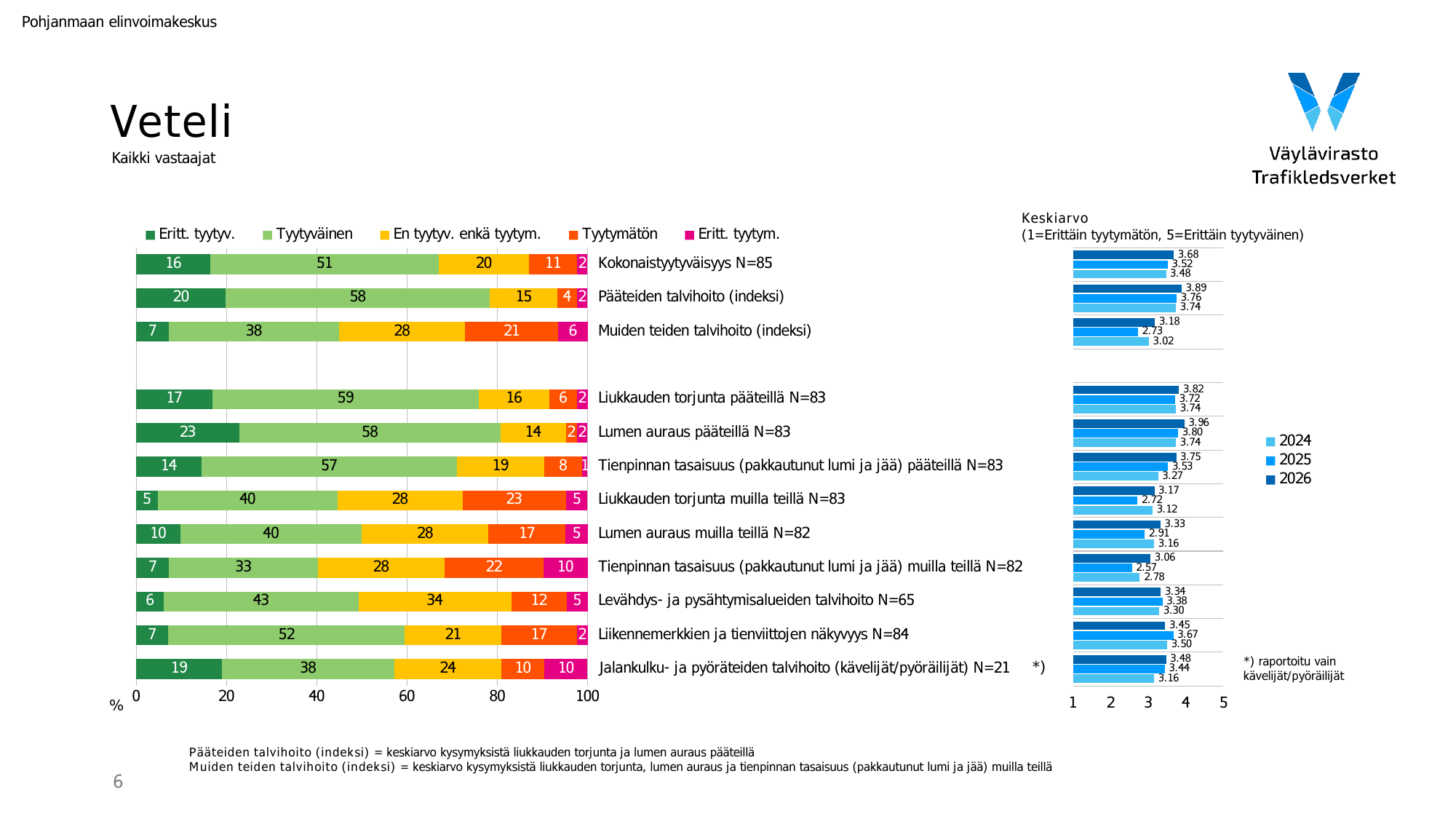

Pohjanmaan elinvoimakeskus
# Veteli
Kaikki vastaajat
Keskiarvo
(1=Erittäin tyytymätön, 5=Erittäin tyytyväinen)

### Chart

| Category | Eritt. tyytyv. | Tyytyväinen | En tyytyv. enkä tyytym. | Tyytymätön | Eritt. tyytym. |
|---|---|---|---|---|---|
| Kokonaistyytyväisyys N=85 | 16.470588235294116 | 50.588235294117645 | 20.0 | 10.588235294117647 | 2.3529411764705883 |
| Pääteiden talvihoito (indeksi) | 19.879518072289155 | 58.433734939759034 | 15.060240963855422 | 4.216867469879518 | 2.4096385542168677 |
| Muiden teiden talvihoito (indeksi) | 7.287449392712551 | 37.65182186234818 | 27.93522267206478 | 20.647773279352226 | 6.477732793522267 |
|  | None | None | None | None | None |
| Liukkauden torjunta pääteillä N=83 | 16.867469879518072 | 59.036144578313255 | 15.66265060240964 | 6.024096385542169 | 2.4096385542168677 |
| Lumen auraus pääteillä N=83 | 22.89156626506024 | 57.831325301204814 | 14.457831325301203 | 2.4096385542168677 | 2.4096385542168677 |
| Tienpinnan tasaisuus (pakkautunut lumi ja jää) pääteillä N=83 | 14.457831325301203 | 56.62650602409639 | 19.27710843373494 | 8.433734939759036 | 1.2048192771084338 |
| Liukkauden torjunta muilla teillä N=83 | 4.819277108433735 | 39.75903614457831 | 27.710843373493976 | 22.89156626506024 | 4.819277108433735 |
| Lumen auraus muilla teillä N=82 | 9.75609756097561 | 40.243902439024396 | 28.04878048780488 | 17.073170731707318 | 4.878048780487805 |
| Tienpinnan tasaisuus (pakkautunut lumi ja jää) muilla teillä N=82 | 7.317073170731707 | 32.926829268292686 | 28.04878048780488 | 21.951219512195124 | 9.75609756097561 |
| Levähdys- ja pysähtymisalueiden talvihoito N=65 | 6.153846153846154 | 43.07692307692308 | 33.84615384615385 | 12.307692307692308 | 4.615384615384616 |
| Liikennemerkkien ja tienviittojen näkyvyys N=84 | 7.142857142857142 | 52.38095238095239 | 21.428571428571427 | 16.666666666666664 | 2.380952380952381 |
| Jalankulku- ja pyöräteiden talvihoito (kävelijät/pyöräilijät) N=21 | 19.047619047619047 | 38.095238095238095 | 23.809523809523807 | 9.523809523809524 | 9.523809523809524 |

### Chart

| Category | 2026 | 2025 | 2024 |
|---|---|---|---|
*) raportoitu vain
kävelijät/pyöräilijät
*)
%
Pääteiden talvihoito (indeksi) = keskiarvo kysymyksistä liukkauden torjunta ja lumen auraus pääteillä
Muiden teiden talvihoito (indeksi) = keskiarvo kysymyksistä liukkauden torjunta, lumen auraus ja tienpinnan tasaisuus (pakkautunut lumi ja jää) muilla teillä

6